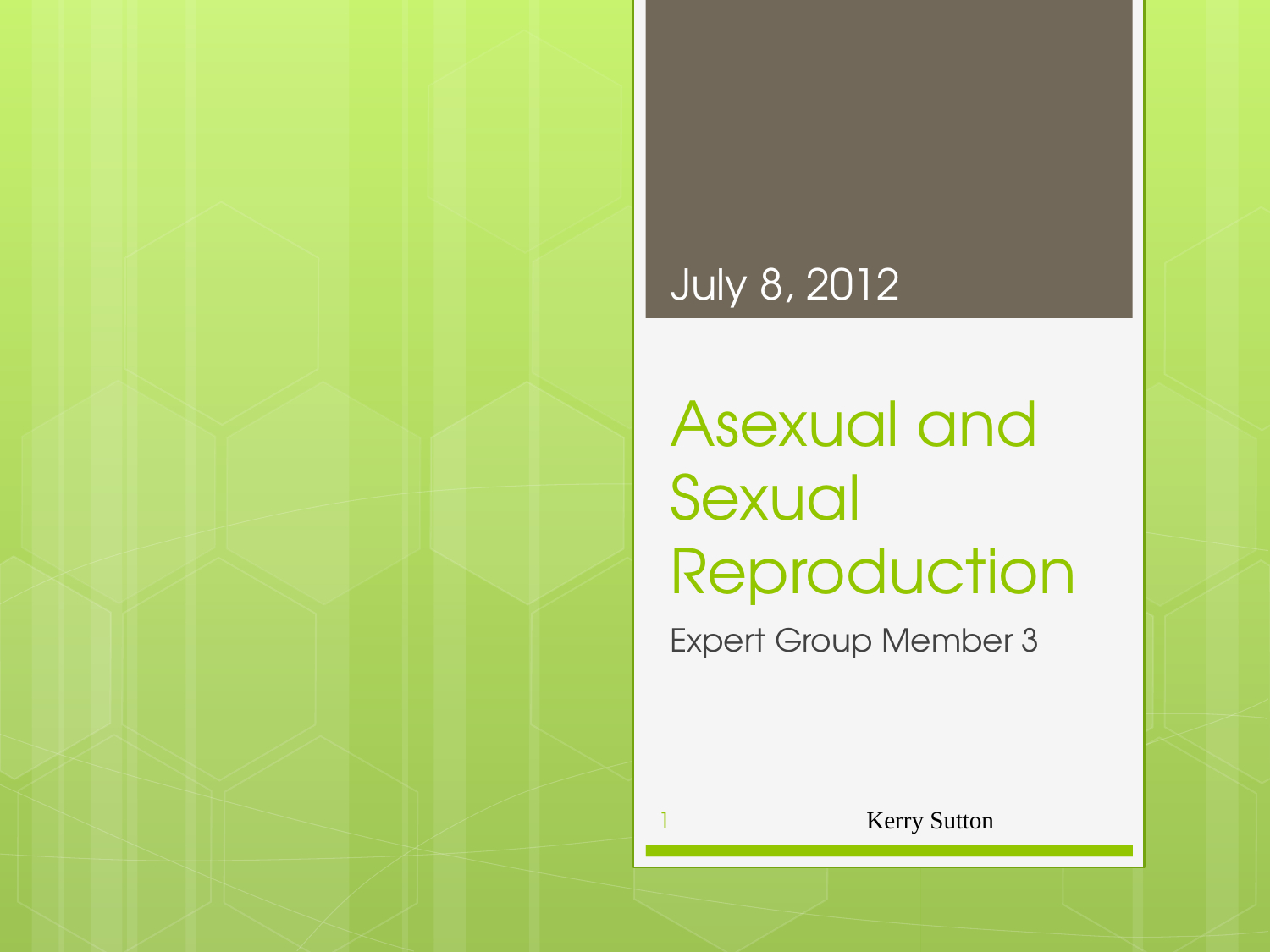

July 8, 2012
# Asexual and Sexual Reproduction
Expert Group Member 3
1
Kerry Sutton